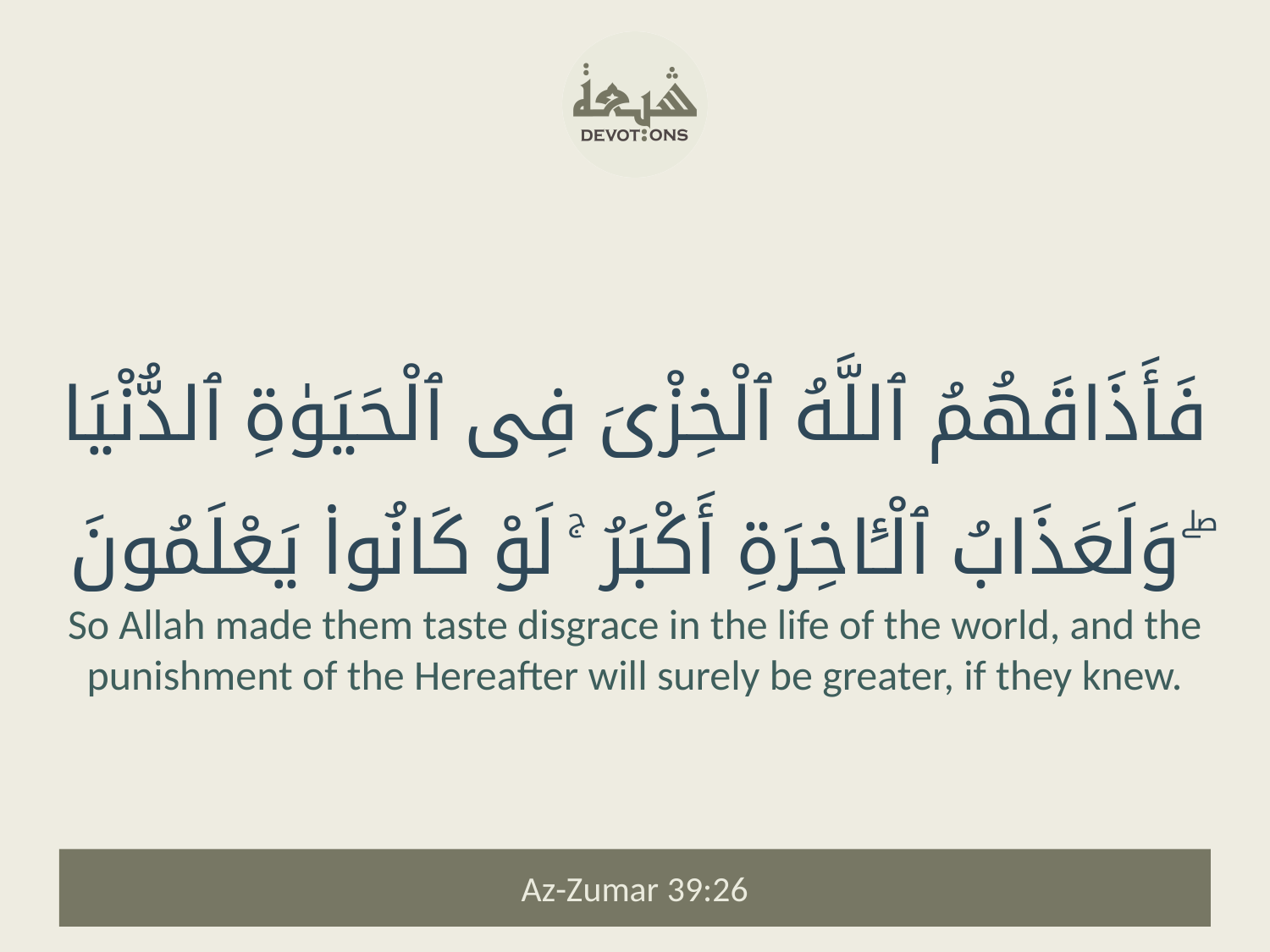

فَأَذَاقَهُمُ ٱللَّهُ ٱلْخِزْىَ فِى ٱلْحَيَوٰةِ ٱلدُّنْيَا ۖ وَلَعَذَابُ ٱلْـَٔاخِرَةِ أَكْبَرُ ۚ لَوْ كَانُوا۟ يَعْلَمُونَ
So Allah made them taste disgrace in the life of the world, and the punishment of the Hereafter will surely be greater, if they knew.
Az-Zumar 39:26